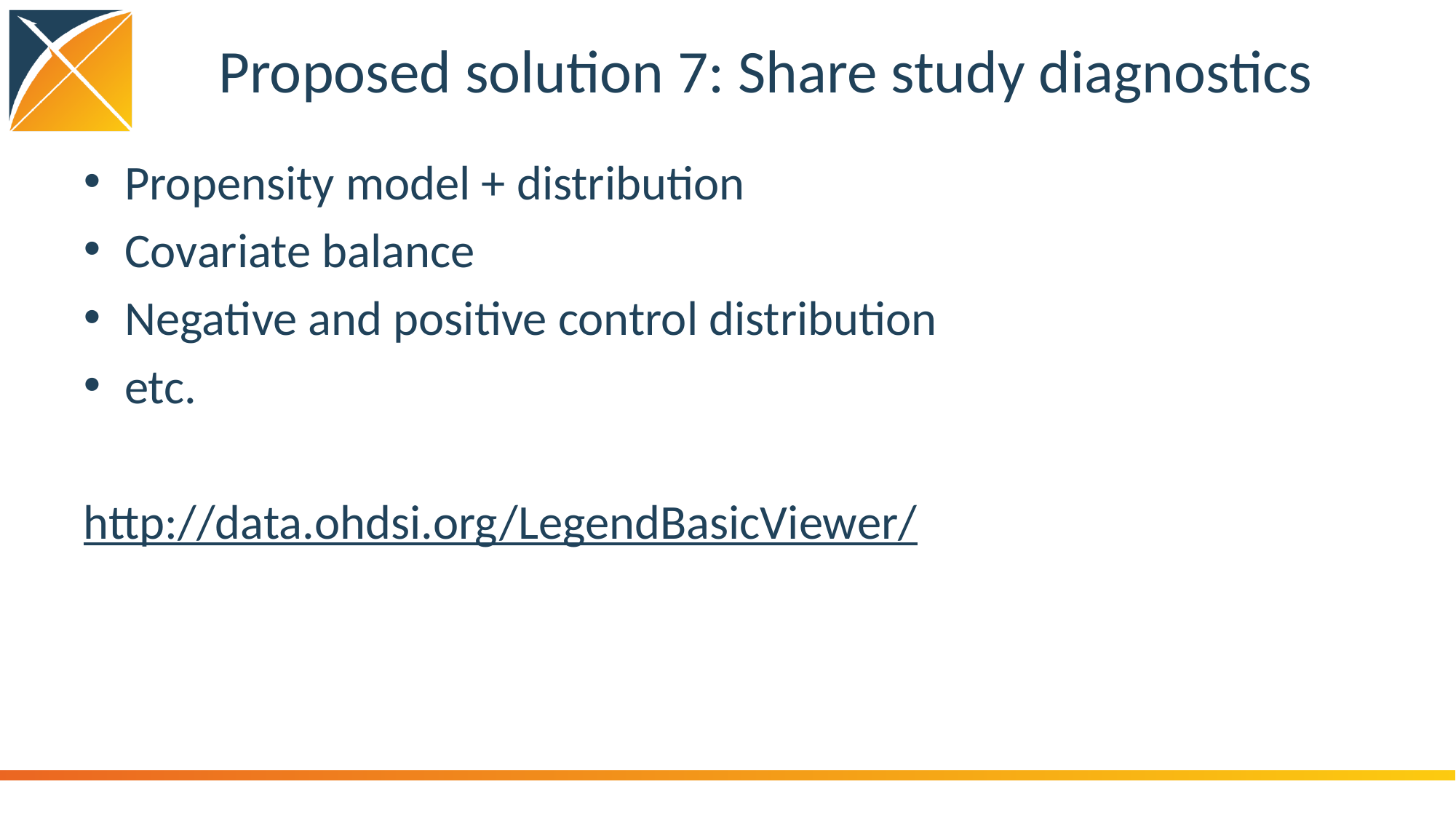

# Proposed solution 7: Share study diagnostics
Propensity model + distribution
Covariate balance
Negative and positive control distribution
etc.

http://data.ohdsi.org/LegendBasicViewer/